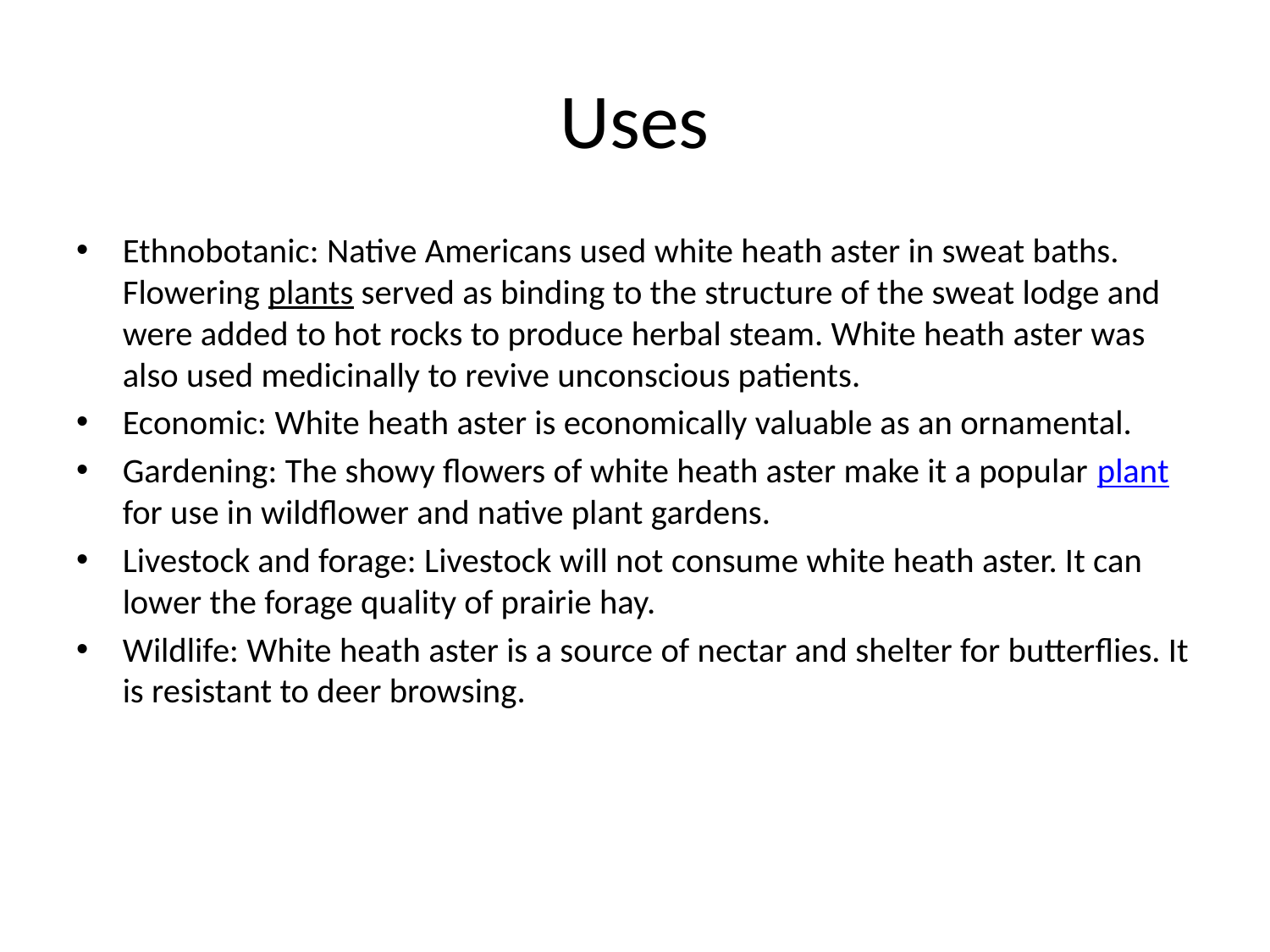

# Uses
Ethnobotanic: Native Americans used white heath aster in sweat baths. Flowering plants served as binding to the structure of the sweat lodge and were added to hot rocks to produce herbal steam. White heath aster was also used medicinally to revive unconscious patients.
Economic: White heath aster is economically valuable as an ornamental.
Gardening: The showy flowers of white heath aster make it a popular plant for use in wildflower and native plant gardens.
Livestock and forage: Livestock will not consume white heath aster. It can lower the forage quality of prairie hay.
Wildlife: White heath aster is a source of nectar and shelter for butterflies. It is resistant to deer browsing.